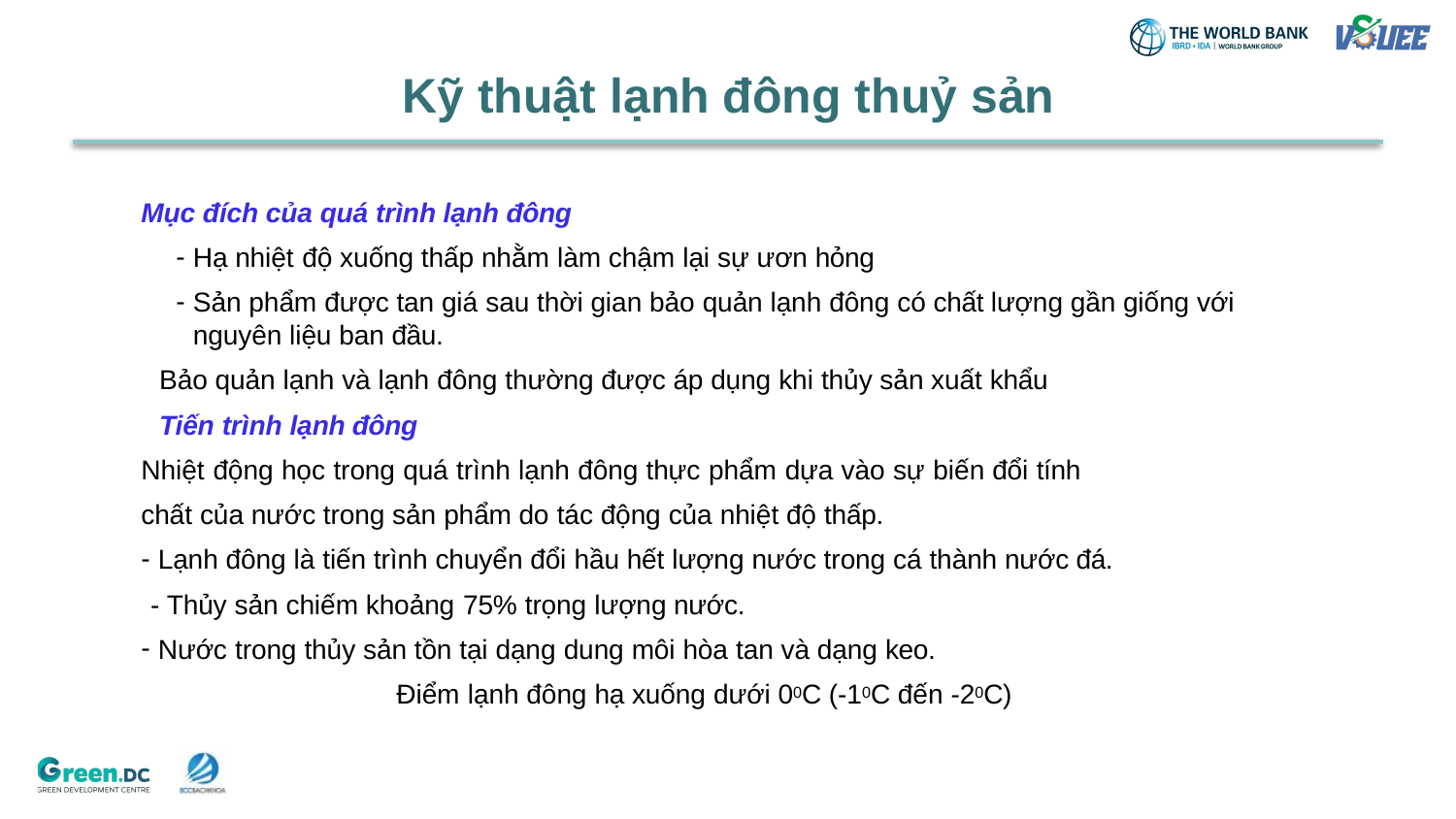

# Kỹ thuật lạnh đông thuỷ sản
Mục đích của quá trình lạnh đông
Hạ nhiệt độ xuống thấp nhằm làm chậm lại sự ươn hỏng
Sản phẩm được tan giá sau thời gian bảo quản lạnh đông có chất lượng gần giống với nguyên liệu ban đầu.
Bảo quản lạnh và lạnh đông thường được áp dụng khi thủy sản xuất khẩu
Tiến trình lạnh đông
Nhiệt động học trong quá trình lạnh đông thực phẩm dựa vào sự biến đổi tính
chất của nước trong sản phẩm do tác động của nhiệt độ thấp.
Lạnh đông là tiến trình chuyển đổi hầu hết lượng nước trong cá thành nước đá.
- Thủy sản chiếm khoảng 75% trọng lượng nước.
Nước trong thủy sản tồn tại dạng dung môi hòa tan và dạng keo.
Điểm lạnh đông hạ xuống dưới 00C (-10C đến -20C)